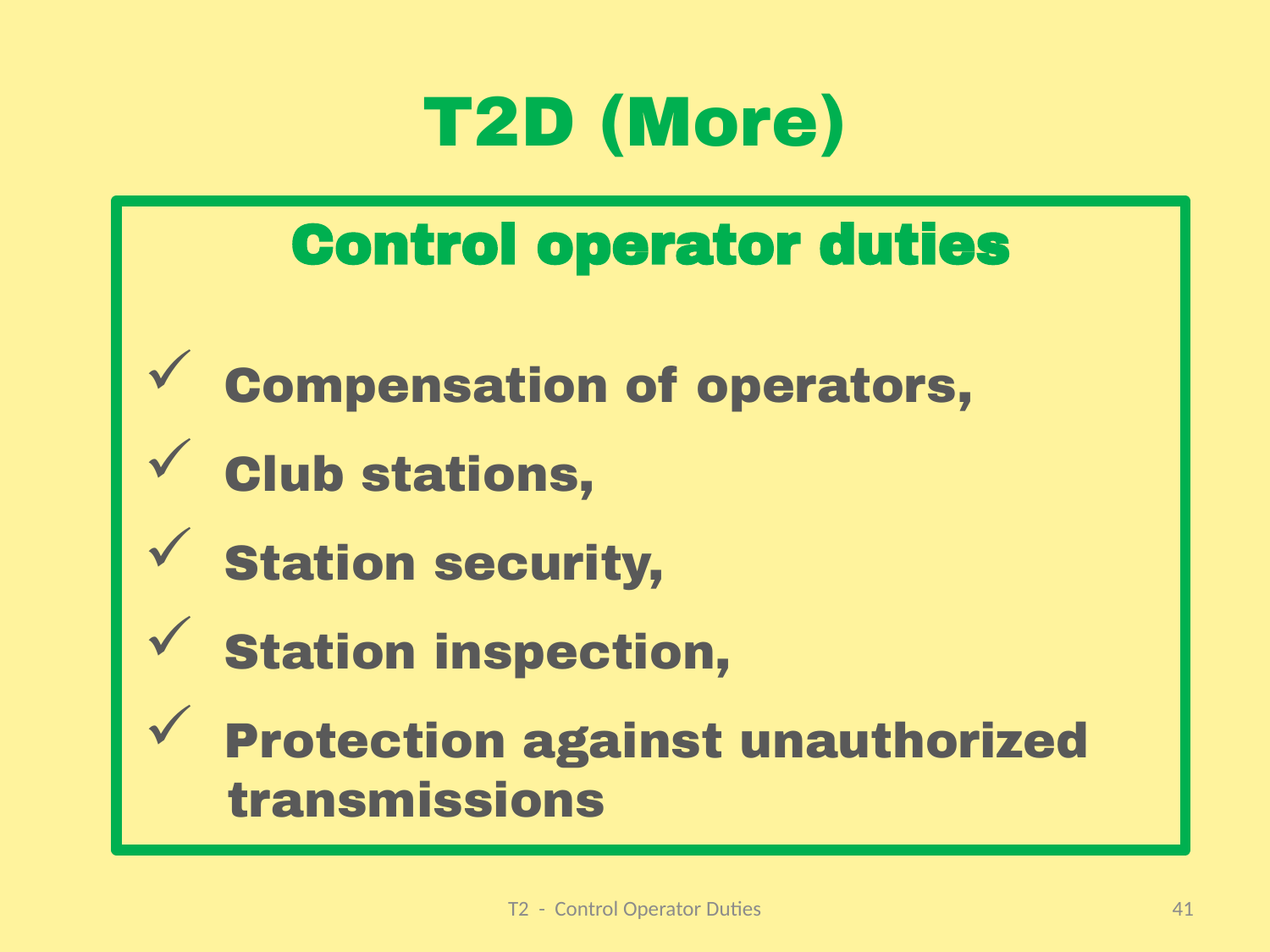

# T2D (More)
Control operator duties

Compensation of operators,
Club stations,
Station security,
Station inspection,
Protection against unauthorized
     transmissions

T2  -  Control Operator Duties
41